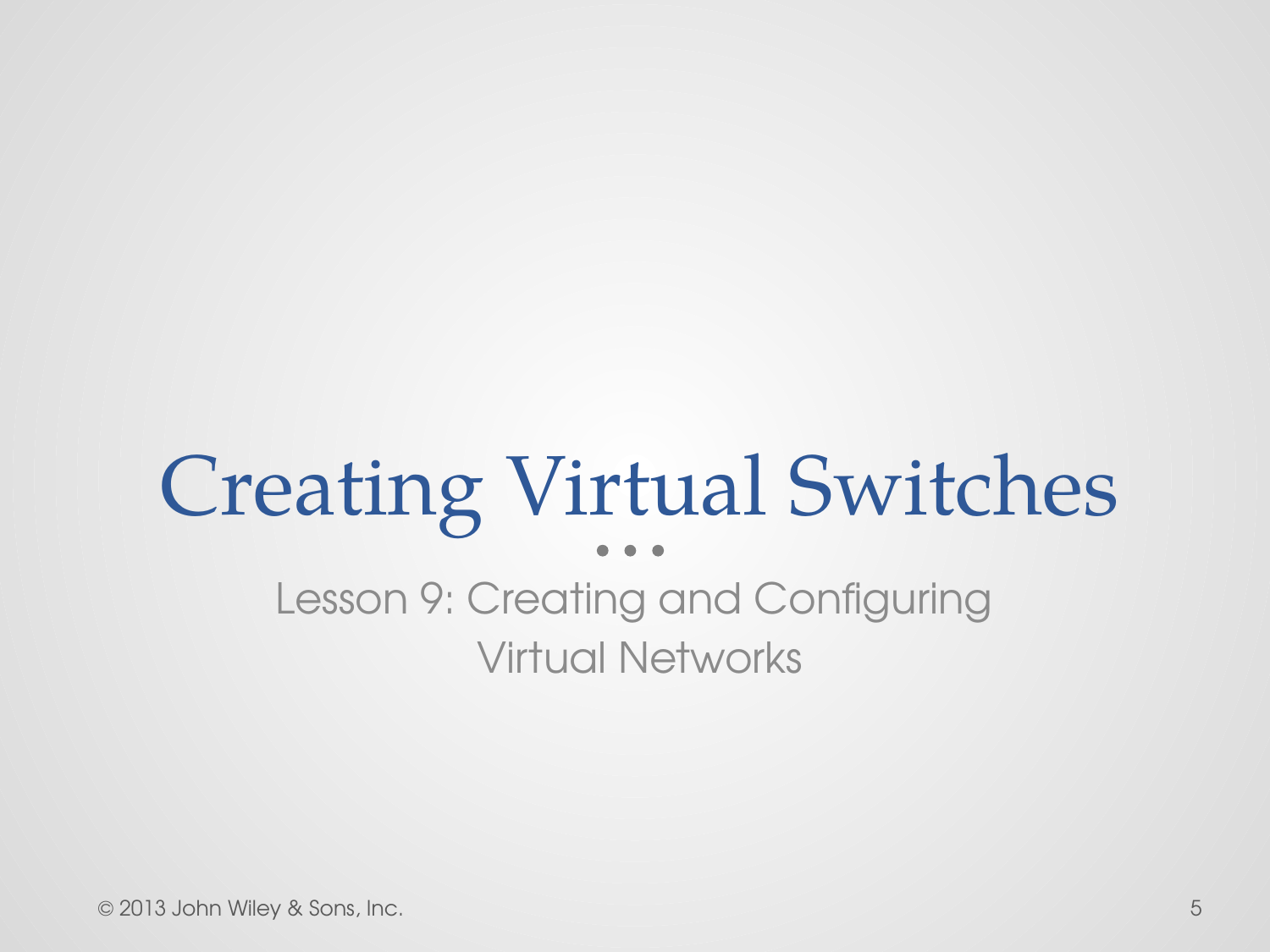

# Creating Virtual Switches
Lesson 9: Creating and Configuring
Virtual Networks
© 2013 John Wiley & Sons, Inc.
5